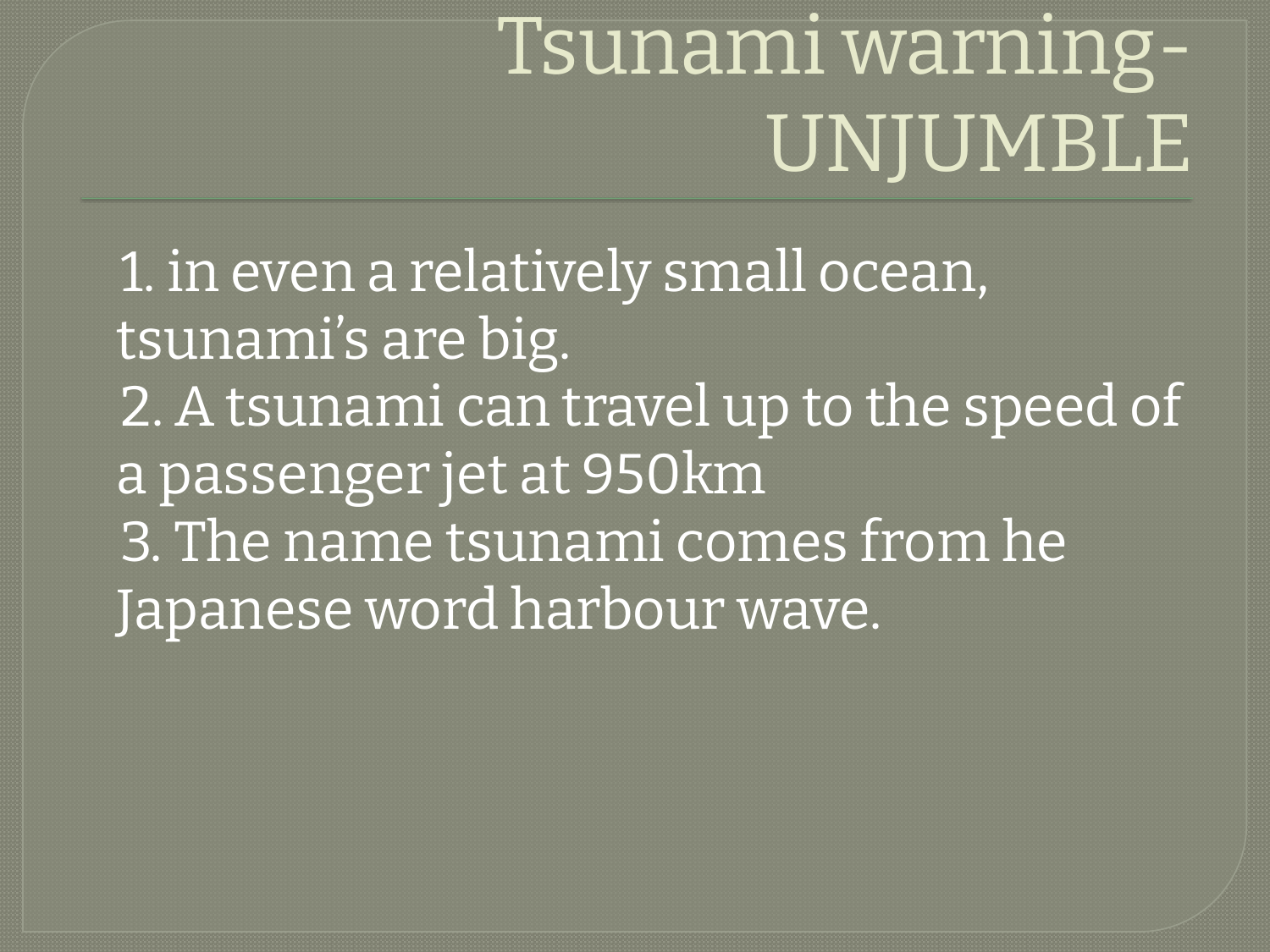

# Tsunami warning- UNJUMBLE
    1. in even a relatively small ocean, tsunami’s are big.
    2. A tsunami can travel up to the speed of a passenger jet at 950km
    3. The name tsunami comes from he Japanese word harbour wave.